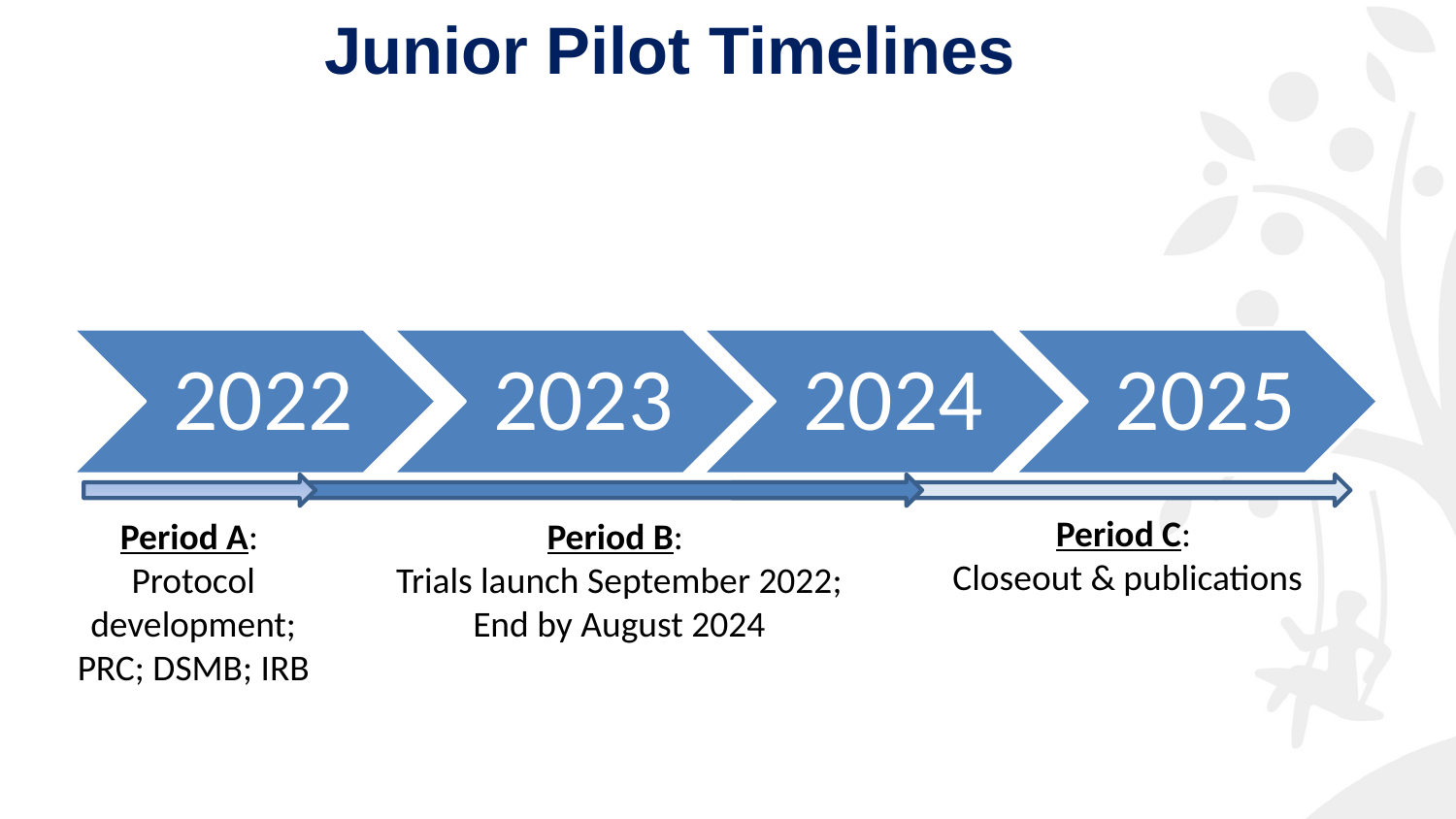

# Junior Pilot Timelines
2022
2023
2024
2025

Period C:
Closeout & publications
Period A:
Protocol development; PRC; DSMB; IRB
Period B:
Trials launch September 2022; End by August 2024